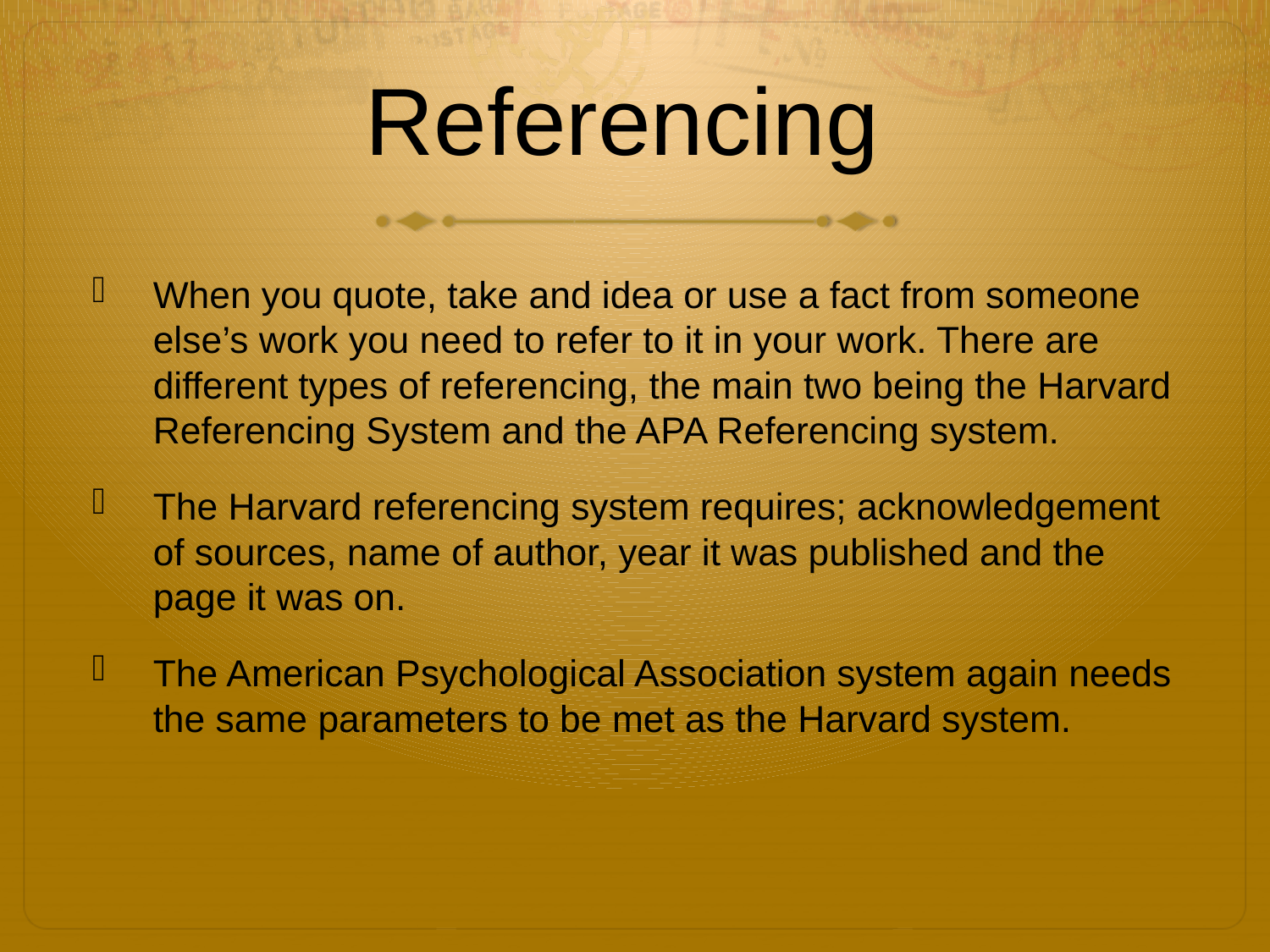

# Referencing
When you quote, take and idea or use a fact from someone else’s work you need to refer to it in your work. There are different types of referencing, the main two being the Harvard Referencing System and the APA Referencing system.
The Harvard referencing system requires; acknowledgement of sources, name of author, year it was published and the page it was on.
The American Psychological Association system again needs the same parameters to be met as the Harvard system.